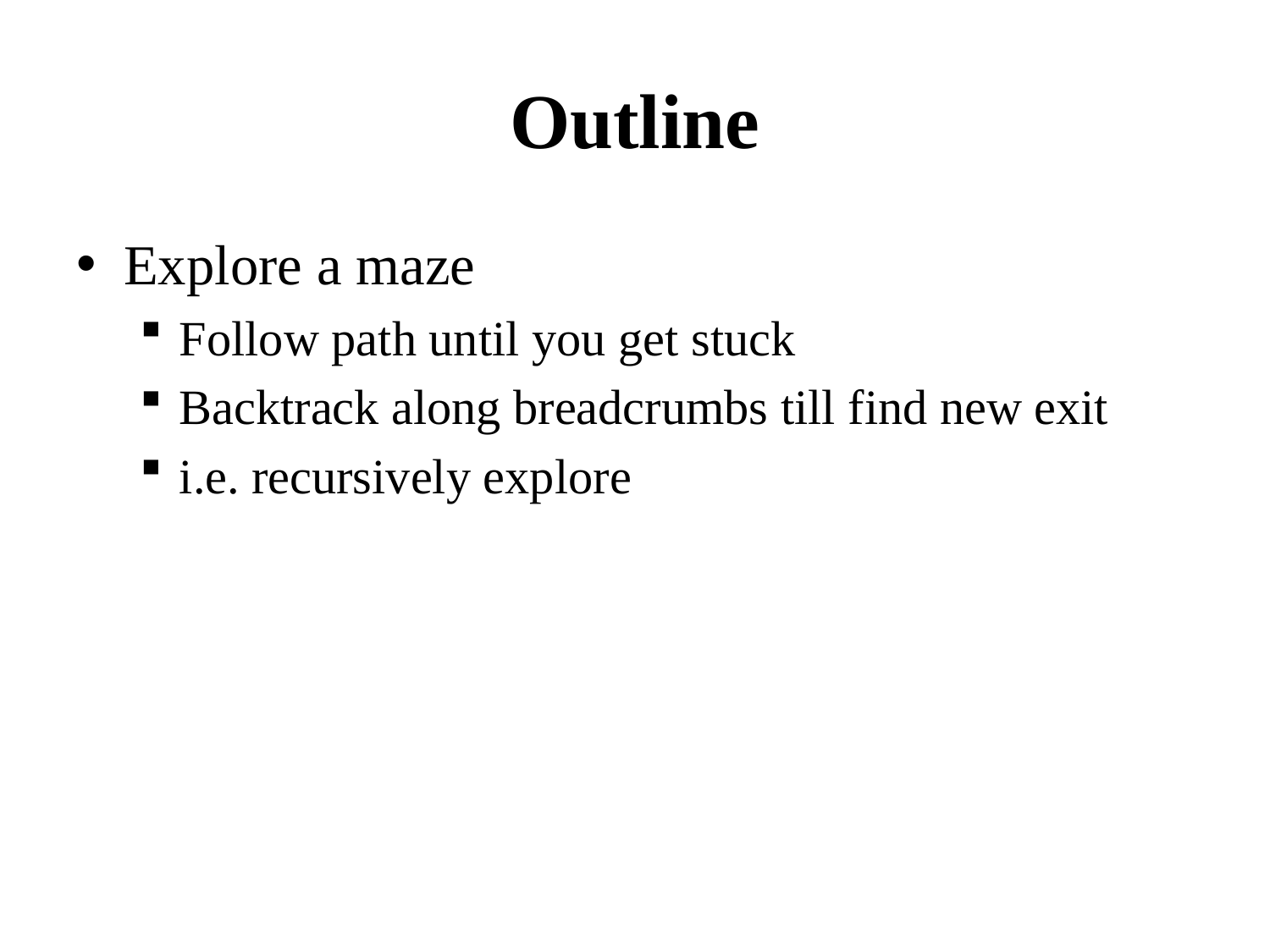

# Outline
Explore a maze
Follow path until you get stuck
Backtrack along breadcrumbs till find new exit
i.e. recursively explore